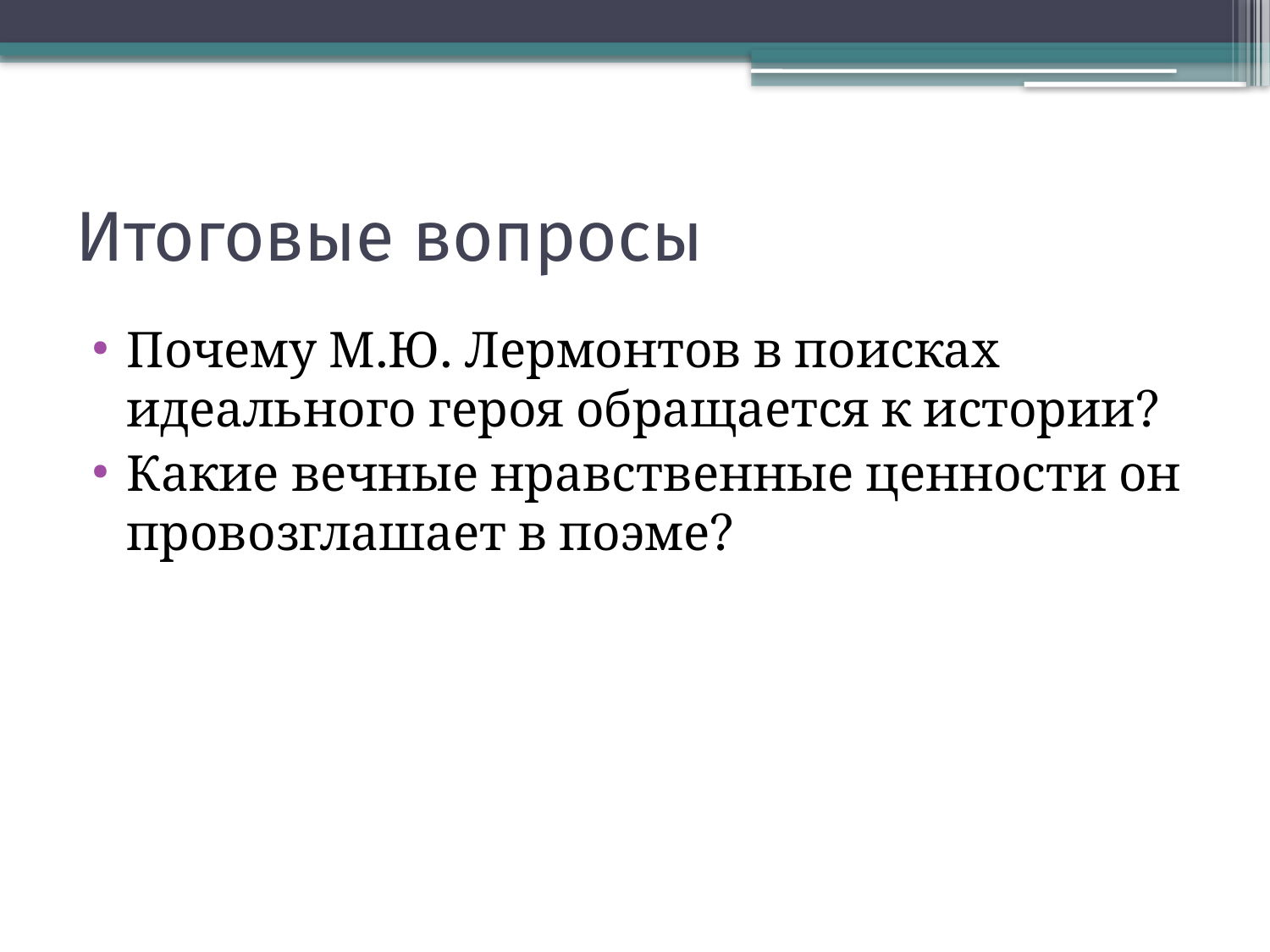

# Итоговые вопросы
Почему М.Ю. Лермонтов в поисках идеального героя обращается к истории?
Какие вечные нравственные ценности он провозглашает в поэме?